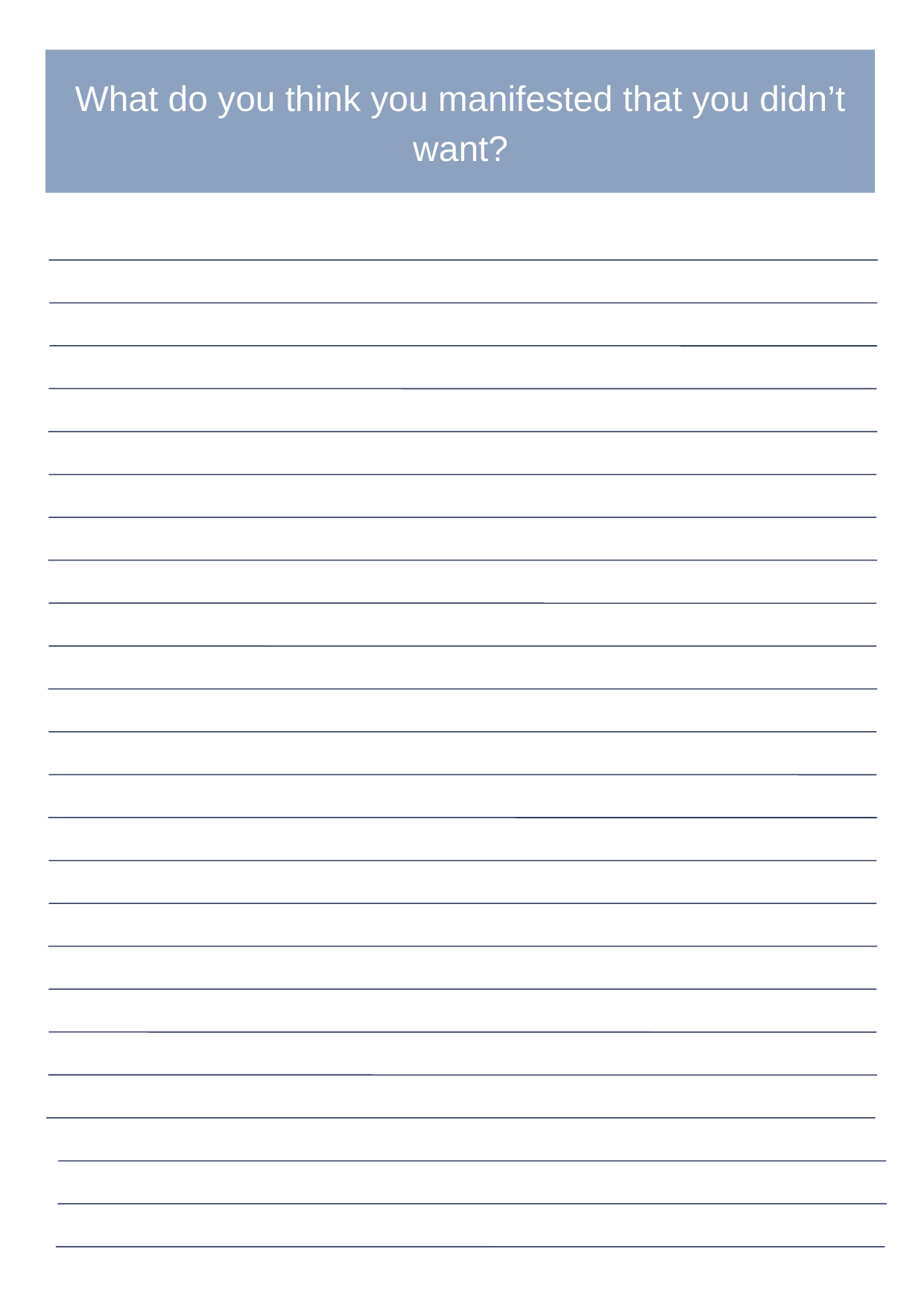

What do you think you manifested that you didn’t want?